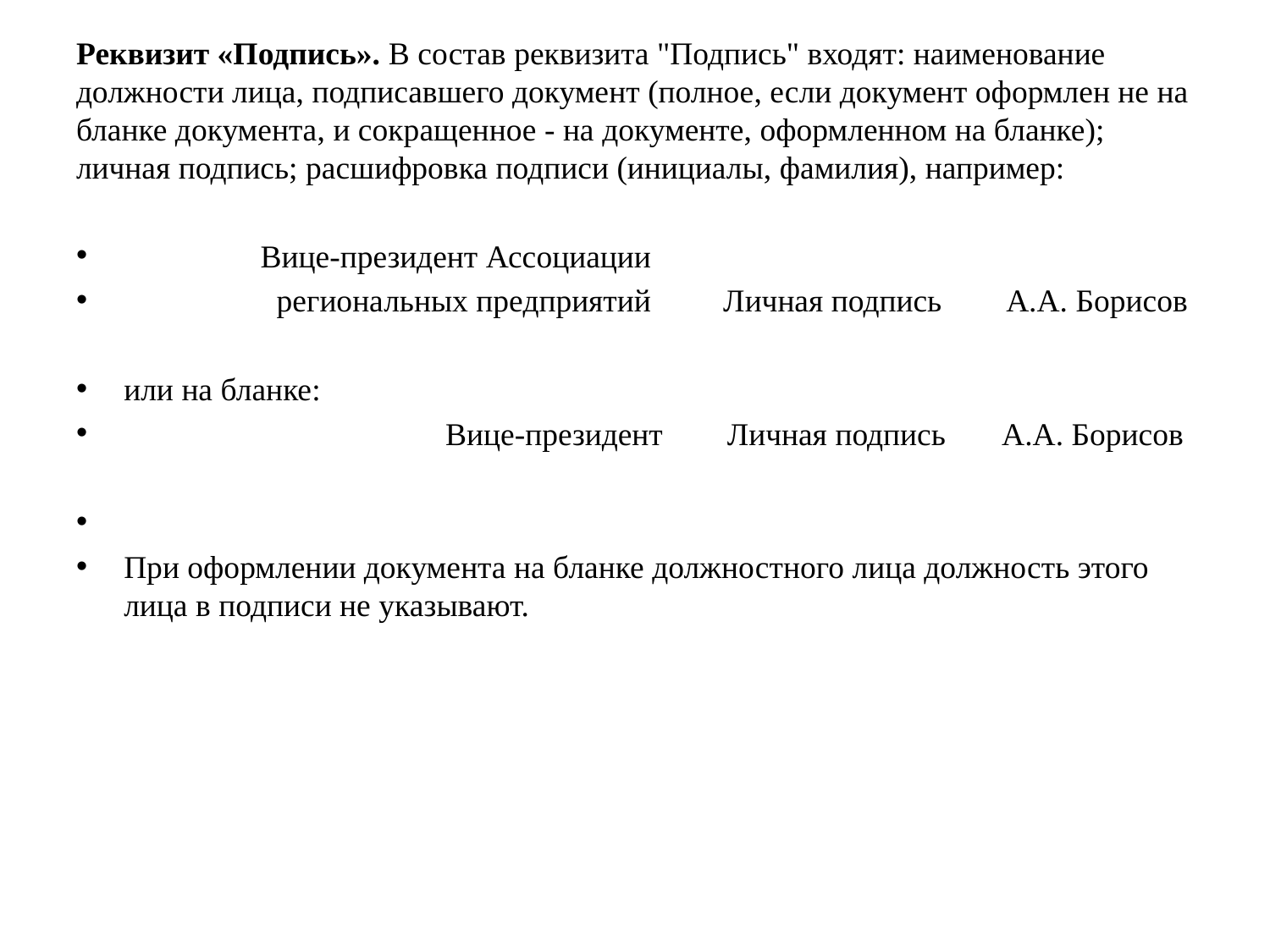

Реквизит «Подпись». В состав реквизита "Подпись" входят: наименование должности лица, подписавшего документ (полное, если документ оформлен не на бланке документа, и сокращенное - на документе, оформленном на бланке); личная подпись; расшифровка подписи (инициалы, фамилия), например:

                 Вице-президент Ассоциации
                   региональных предприятий         Личная подпись        А.А. Борисов

или на бланке:
                                        Вице-президент        Личная подпись       А.А. Борисов

При оформлении документа на бланке должностного лица должность этого лица в подписи не указывают.